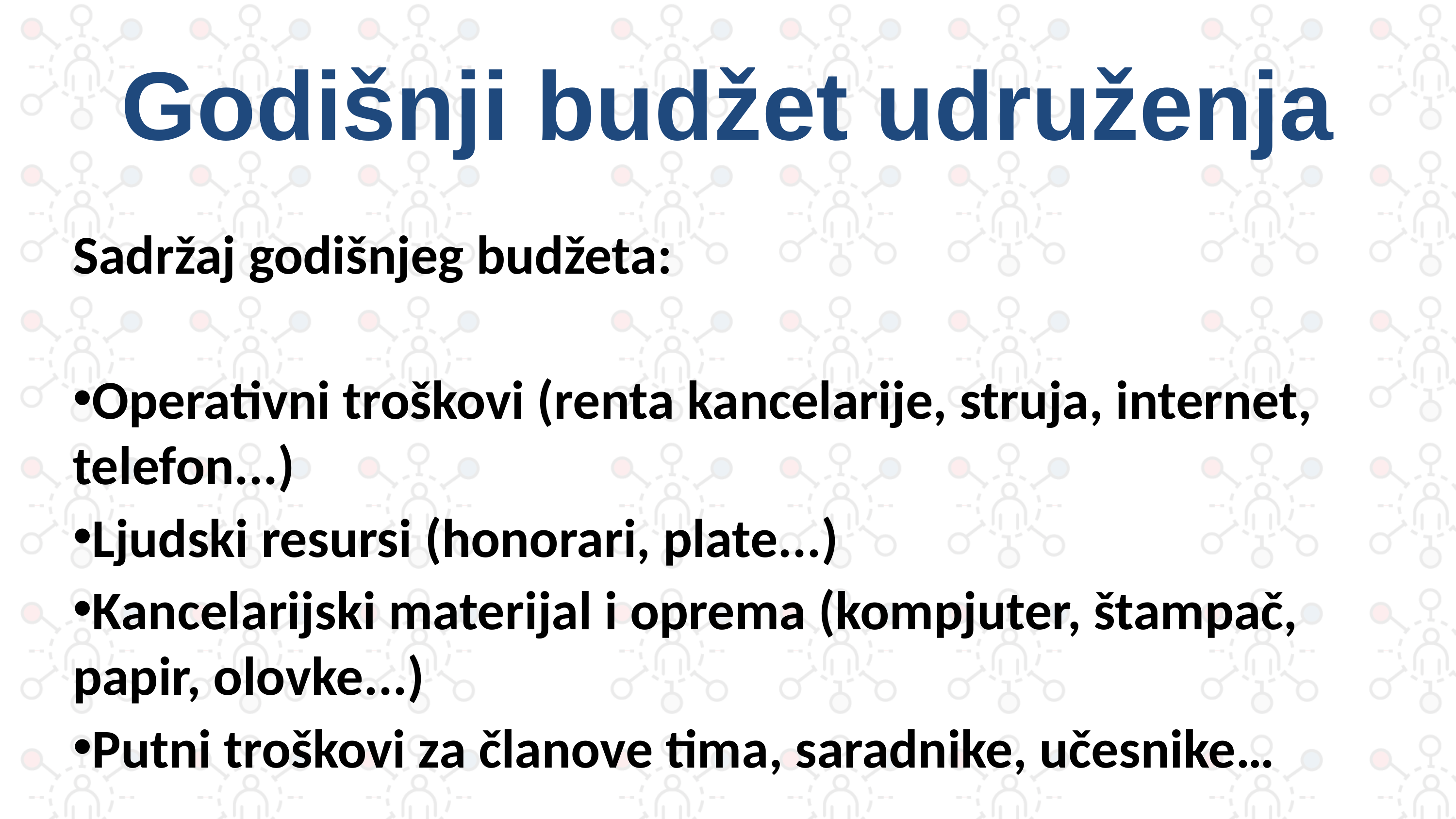

# Godišnji budžet udruženja

Sadržaj godišnjeg budžeta:

Operativni troškovi (renta kancelarije, struja, internet, telefon...)
Ljudski resursi (honorari, plate...)
Kancelarijski materijal i oprema (kompjuter, štampač, papir, olovke...)
Putni troškovi za članove tima, saradnike, učesnike…